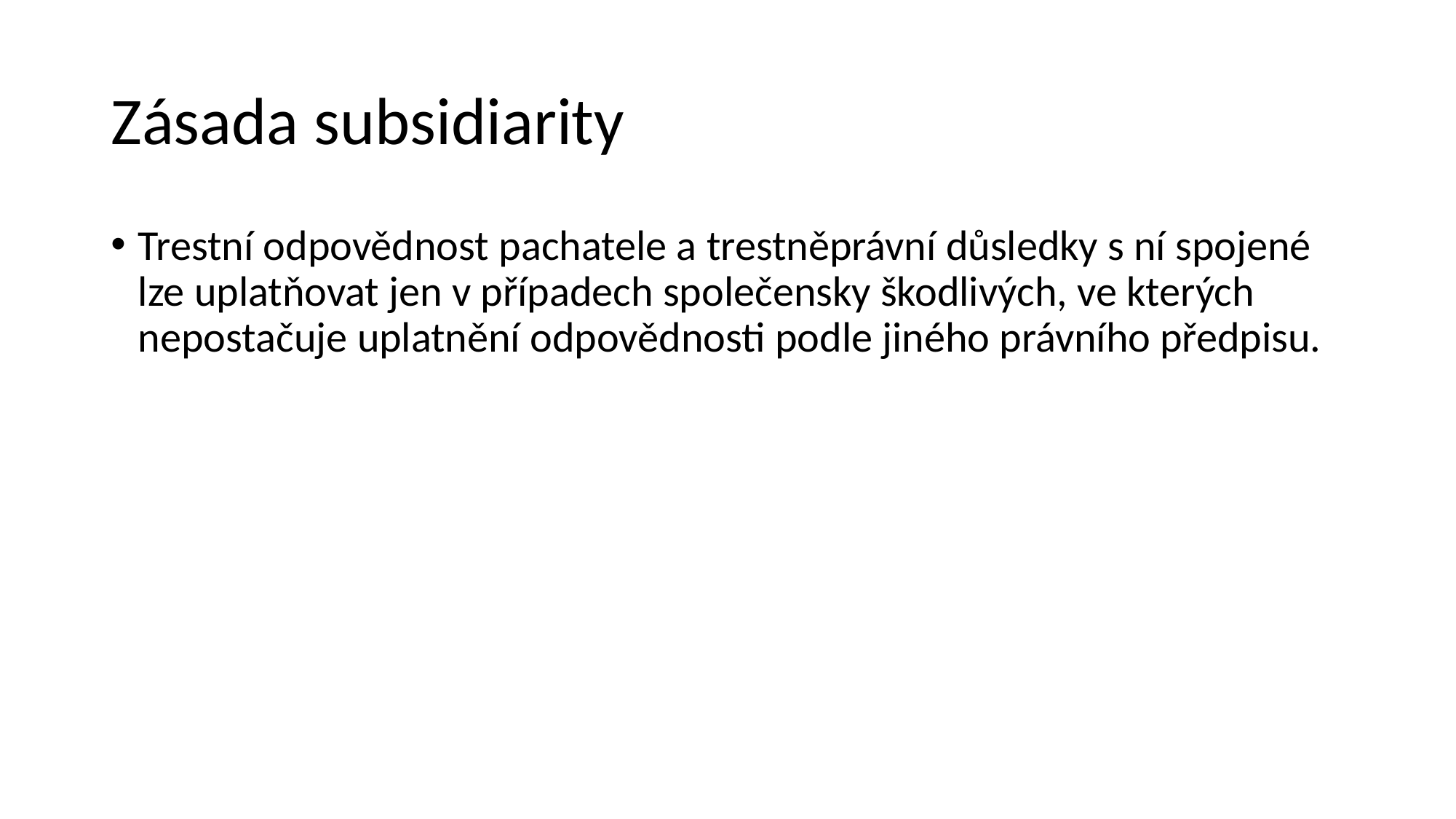

# Zásada subsidiarity
Trestní odpovědnost pachatele a trestněprávní důsledky s ní spojené lze uplatňovat jen v případech společensky škodlivých, ve kterých nepostačuje uplatnění odpovědnosti podle jiného právního předpisu.